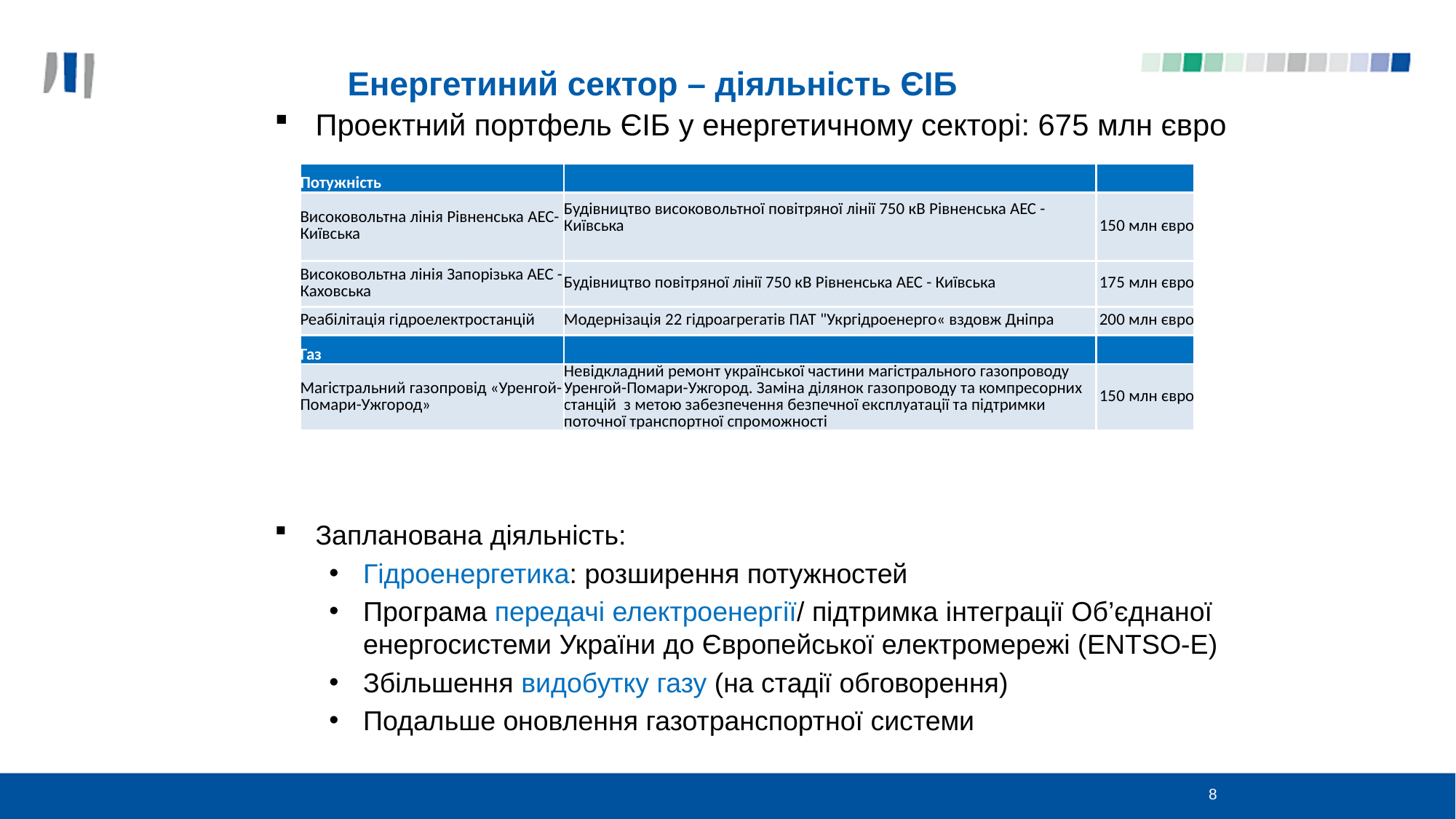

Енергетиний сектор – діяльність ЄІБ
Проектний портфель ЄІБ у енергетичному секторі: 675 млн євро

Запланована діяльність:
Гідроенергетика: розширення потужностей
Програма передачі електроенергії/ підтримка інтеграції Об’єднаної енергосистеми України до Європейської електромережі (ENTSO-E)
Збільшення видобутку газу (на стадії обговорення)
Подальше оновлення газотранспортної системи
| Потужність |  |  |
| --- | --- | --- |
| Високовольтна лінія Рівненська АЕС-Київська | Будівництво високовольтної повітряної лінії 750 кВ Рівненська АЕС - Київська | 150 млн євро |
| Високовольтна лінія Запорізька АЕС - Каховська | Будівництво повітряної лінії 750 кВ Рівненська АЕС - Київська | 175 млн євро |
| Реабілітація гідроелектростанцій | Модернізація 22 гідроагрегатів ПАТ "Укргідроенерго« вздовж Дніпра | 200 млн євро |
| Газ |  |  |
| Магістральний газопровід «Уренгой-Помари-Ужгород» | Невідкладний ремонт української частини магістрального газопроводу Уренгой-Помари-Ужгород. Заміна ділянок газопроводу та компресорних станцій з метою забезпечення безпечної експлуатації та підтримки поточної транспортної спроможності | 150 млн євро |
8